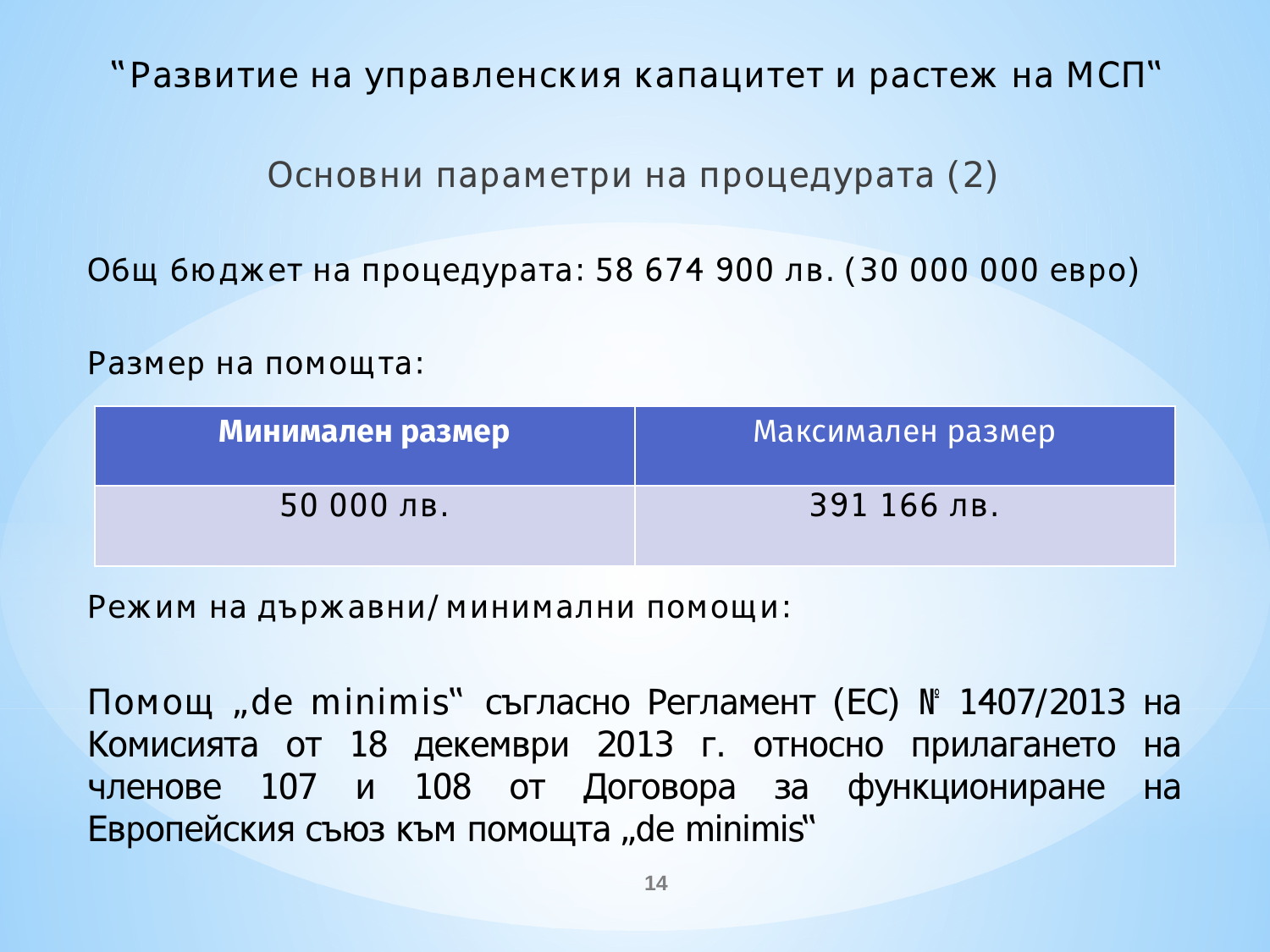

# “Развитие на управленския капацитет и растеж на МСП“

Основни параметри на процедурата (2)

Общ бюджет на процедурата: 58 674 900 лв. (30 000 000 евро)

Размер на помощта:

Режим на държавни/минимални помощи:

Помощ „de minimis“ съгласно Регламент (ЕС) № 1407/2013 на Комисията от 18 декември 2013 г. относно прилагането на членове 107 и 108 от Договора за функциониране на Европейския съюз към помощта „de minimis“

| Минимален размер | Максимален размер |
| --- | --- |
| 50 000 лв. | 391 166 лв. |
14